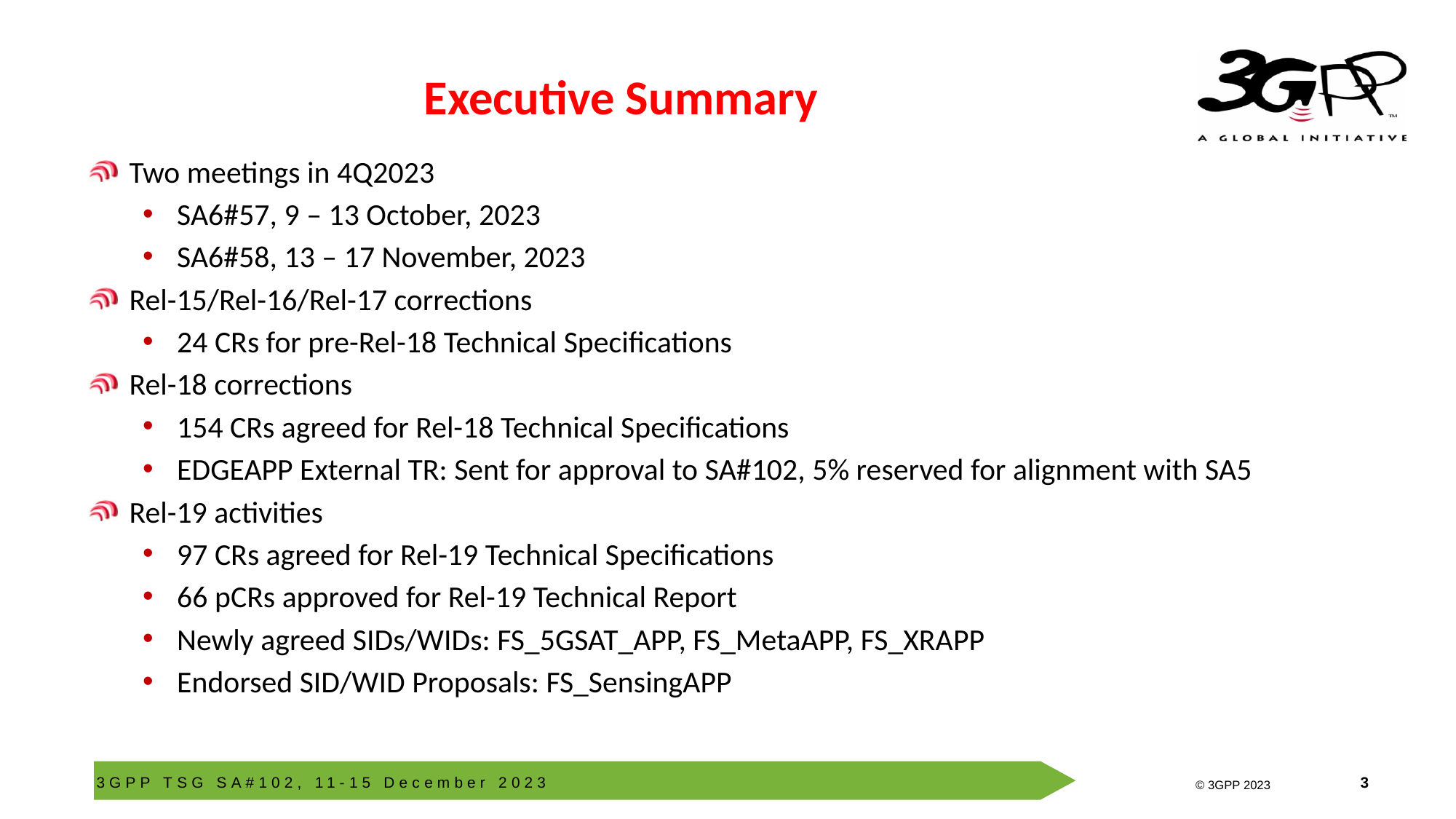

# Executive Summary
Two meetings in 4Q2023
SA6#57, 9 – 13 October, 2023
SA6#58, 13 – 17 November, 2023
Rel-15/Rel-16/Rel-17 corrections
24 CRs for pre-Rel-18 Technical Specifications
Rel-18 corrections
154 CRs agreed for Rel-18 Technical Specifications
EDGEAPP External TR: Sent for approval to SA#102, 5% reserved for alignment with SA5
Rel-19 activities
97 CRs agreed for Rel-19 Technical Specifications
66 pCRs approved for Rel-19 Technical Report
Newly agreed SIDs/WIDs: FS_5GSAT_APP, FS_MetaAPP, FS_XRAPP
Endorsed SID/WID Proposals: FS_SensingAPP